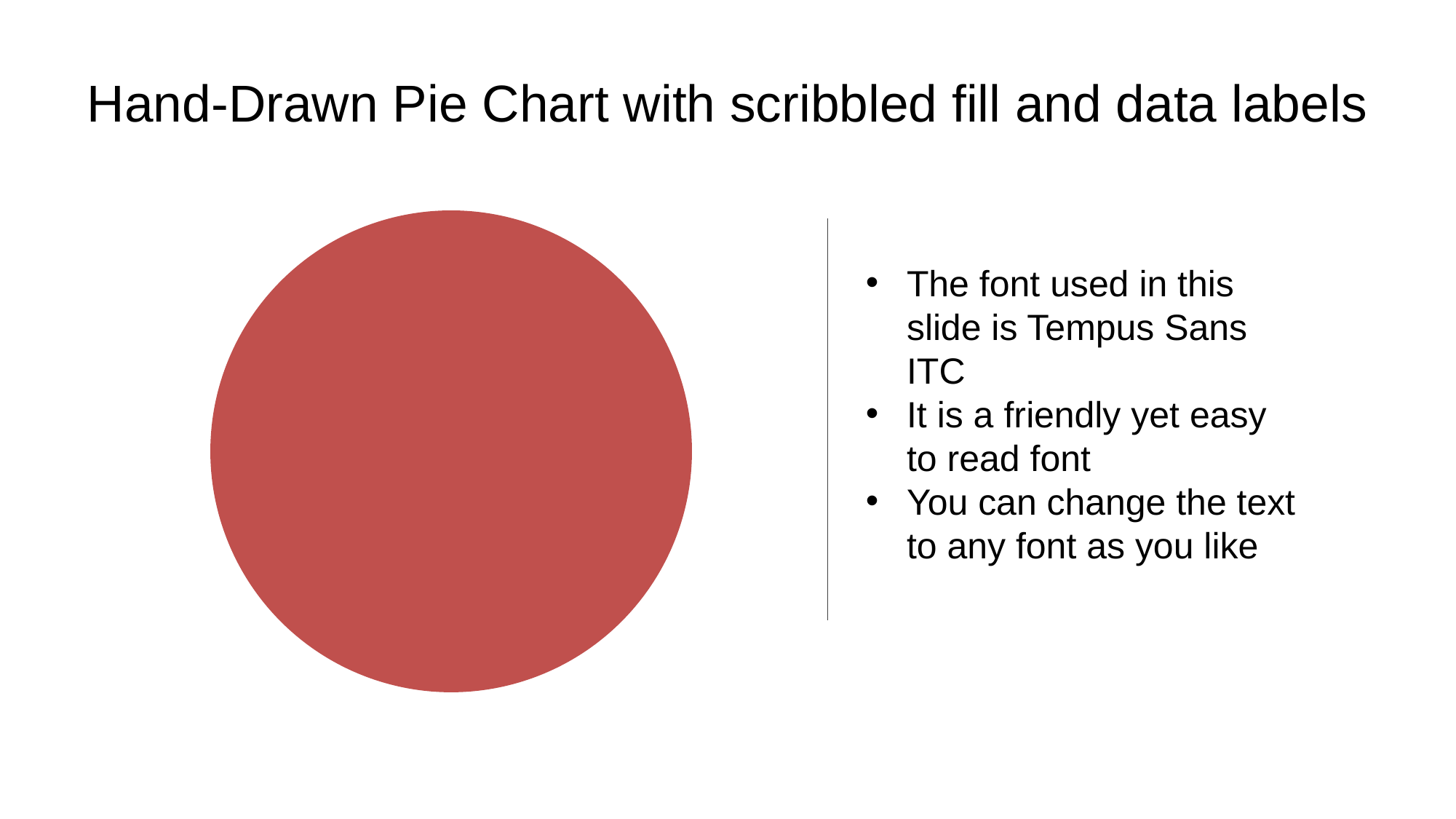

# Hand-Drawn Pie Chart with scribbled fill and data labels

### Chart

| Category | Picture | Ratio |
|---|---|---|
| Education | 1.0 | 0.22 |
| EMIs | None | 0.25 |
| Food | None | 0.2800000000000001 |
| Fun | None | 0.15000000000000005 |
| Others | None | 0.1 |
The font used in this slide is Tempus Sans ITC
It is a friendly yet easy to read font
You can change the text to any font as you like